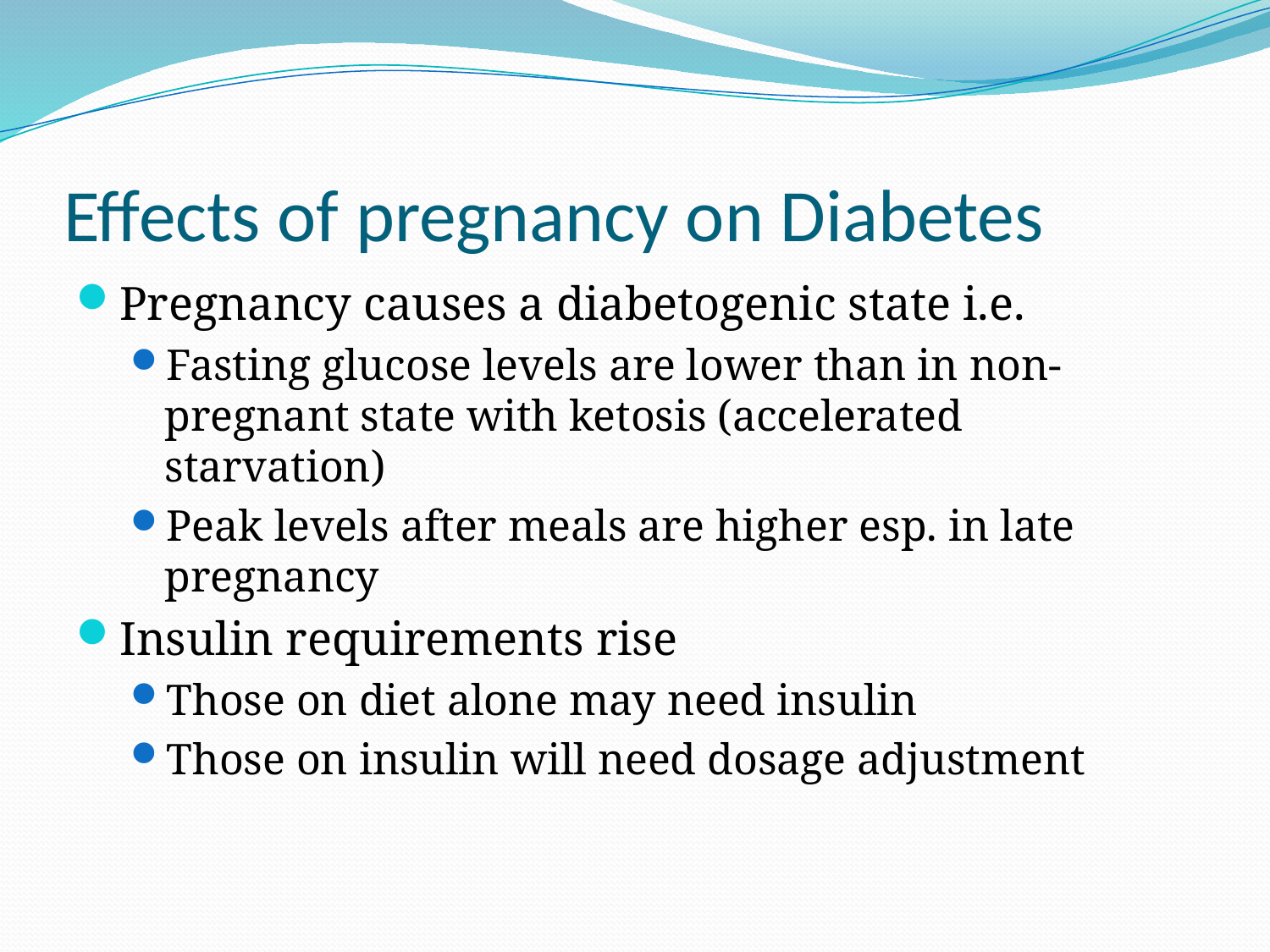

# Effects of pregnancy on Diabetes
Pregnancy causes a diabetogenic state i.e.
Fasting glucose levels are lower than in non-pregnant state with ketosis (accelerated starvation)
Peak levels after meals are higher esp. in late pregnancy
Insulin requirements rise
Those on diet alone may need insulin
Those on insulin will need dosage adjustment